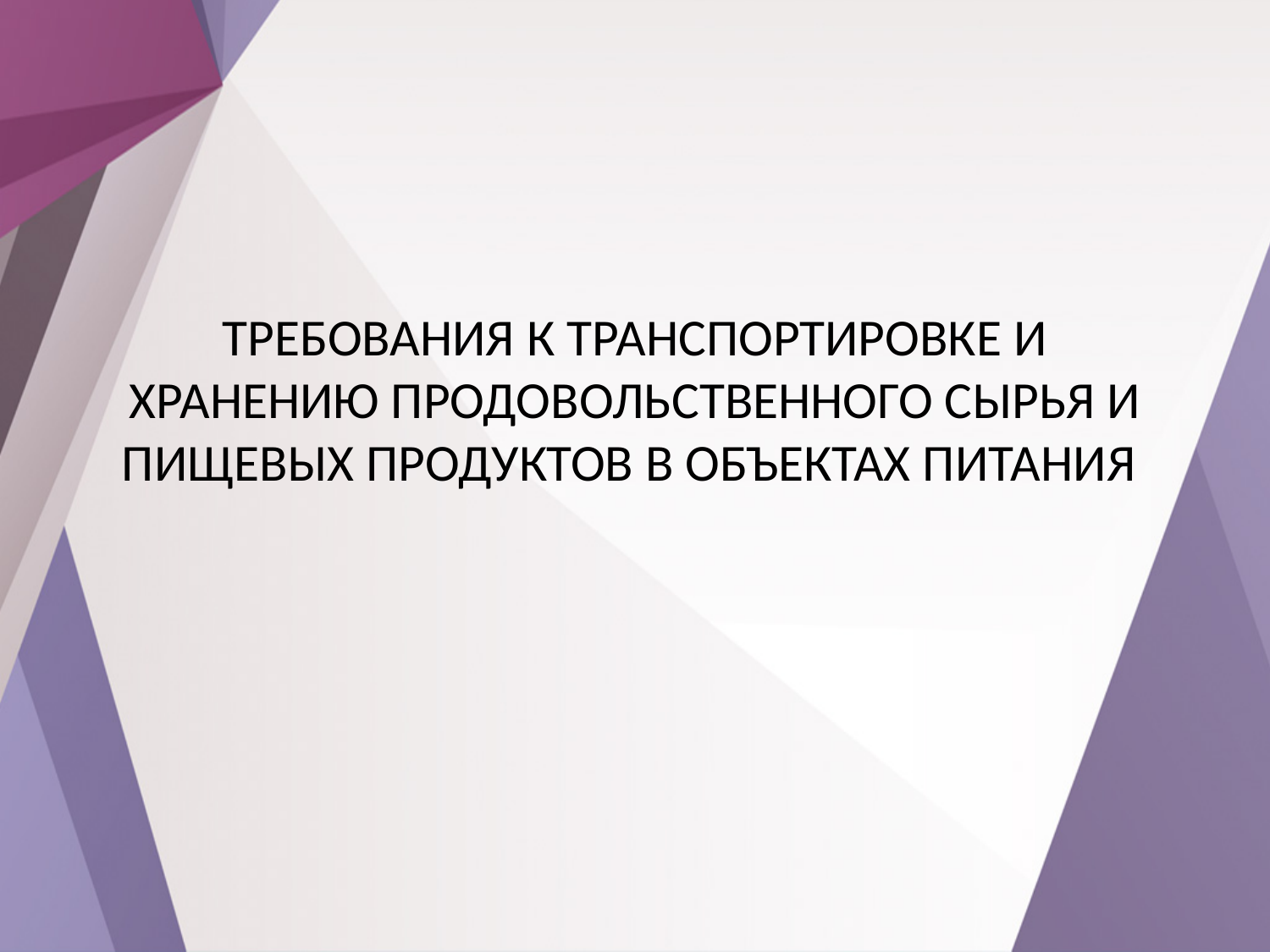

# ТРЕБОВАНИЯ К ТРАНСПОРТИРОВКЕ И ХРАНЕНИЮ ПРОДОВОЛЬСТВЕННОГО СЫРЬЯ И ПИЩЕВЫХ ПРОДУКТОВ В ОБЪЕКТАХ ПИТАНИЯ